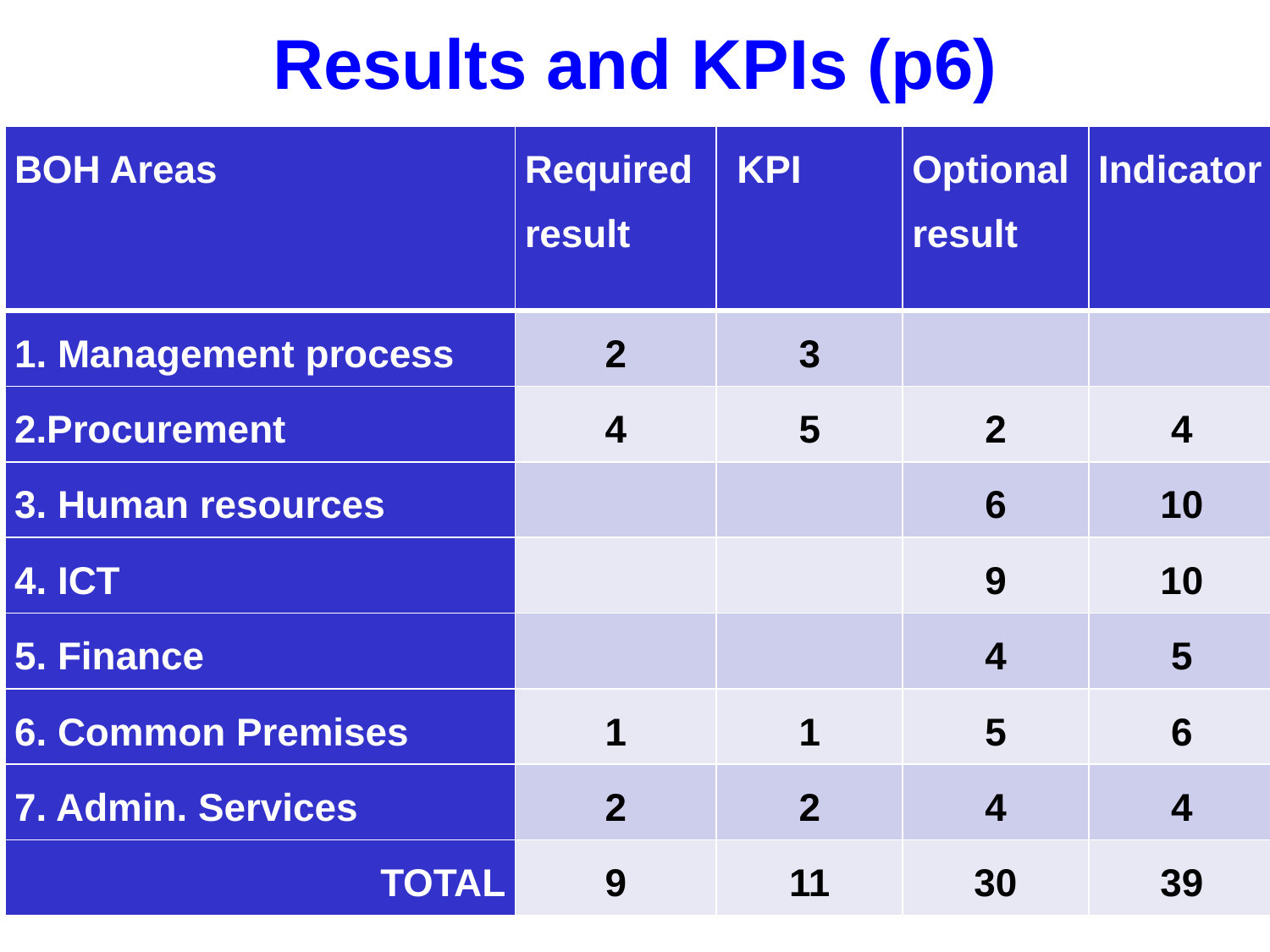

# Results and KPIs (p6)
| BOH Areas | Required result | KPI | Optional result | Indicator |
| --- | --- | --- | --- | --- |
| 1. Management process | 2 | 3 |  |  |
| 2.Procurement | 4 | 5 | 2 | 4 |
| 3. Human resources |  |  | 6 | 10 |
| 4. ICT |  |  | 9 | 10 |
| 5. Finance |  |  | 4 | 5 |
| 6. Common Premises | 1 | 1 | 5 | 6 |
| 7. Admin. Services | 2 | 2 | 4 | 4 |
| TOTAL | 9 | 11 | 30 | 39 |